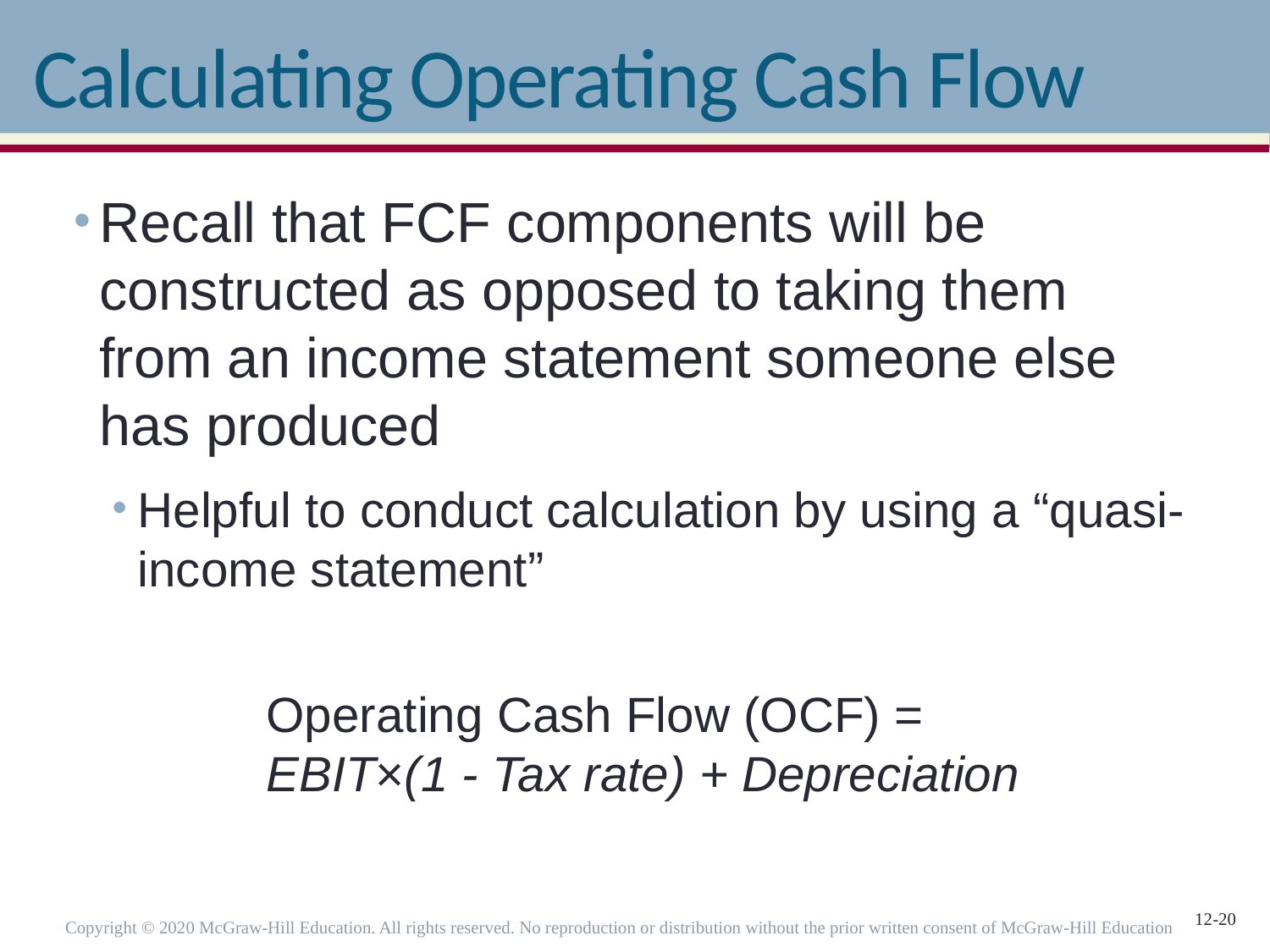

# Calculating Operating Cash Flow
Recall that FCF components will be constructed as opposed to taking them from an income statement someone else has produced
Helpful to conduct calculation by using a “quasi-income statement”
Operating Cash Flow (OCF) = EBIT×(1 - Tax rate) + Depreciation
Copyright © 2020 McGraw-Hill Education. All rights reserved. No reproduction or distribution without the prior written consent of McGraw-Hill Education